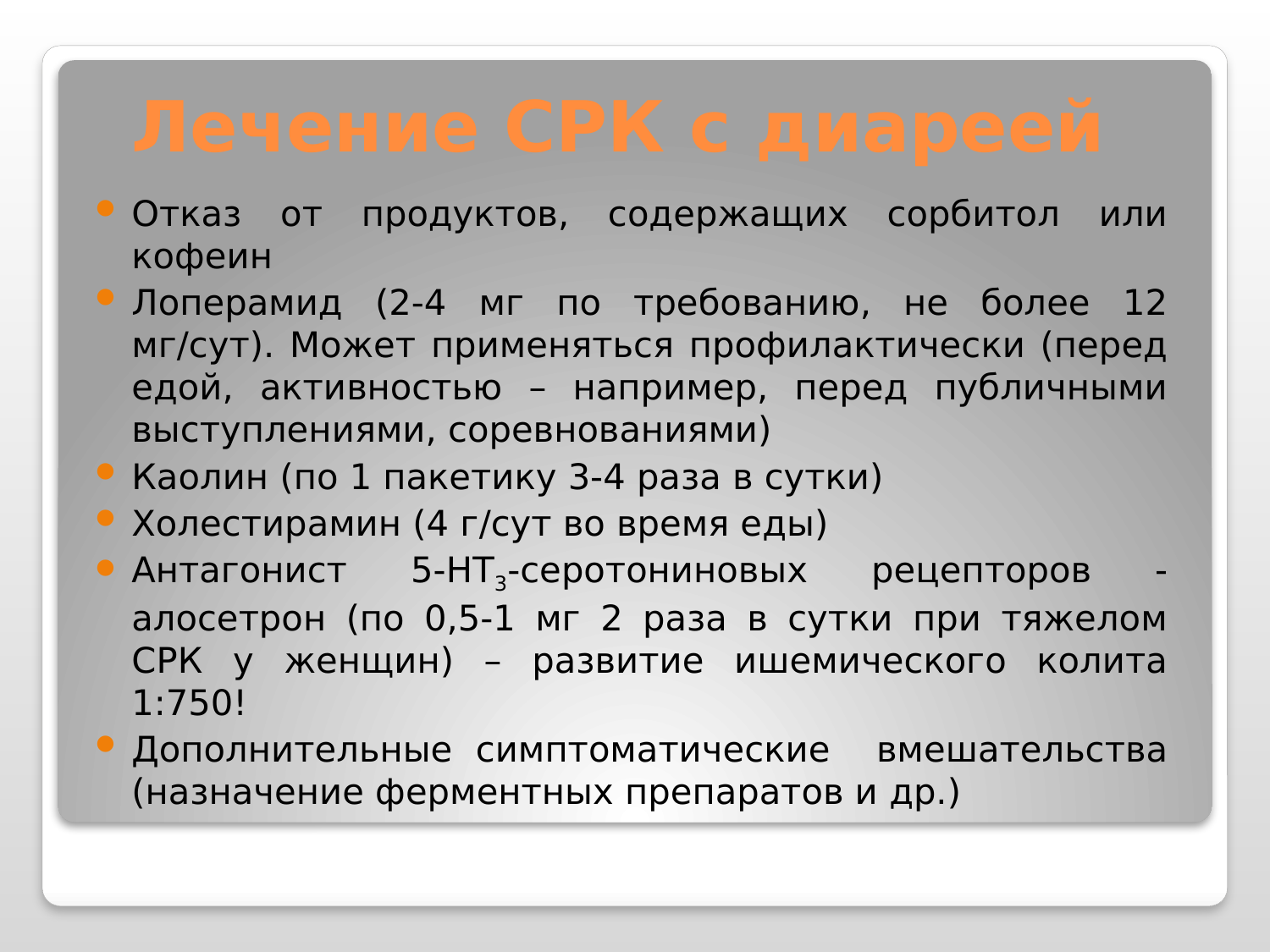

Лечение СРК с диареей
Отказ от продуктов, содержащих сорбитол или кофеин
Лоперамид (2-4 мг по требованию, не более 12 мг/сут). Может применяться профилактически (перед едой, активностью – например, перед публичными выступлениями, соревнованиями)
Каолин (по 1 пакетику 3-4 раза в сутки)
Холестирамин (4 г/сут во время еды)
Антагонист 5-HT3-серотониновых рецепторов - алосетрон (по 0,5-1 мг 2 раза в сутки при тяжелом СРК у женщин) – развитие ишемического колита 1:750!
Дополнительные симптоматические  вмешательства (назначение ферментных препаратов и др.)